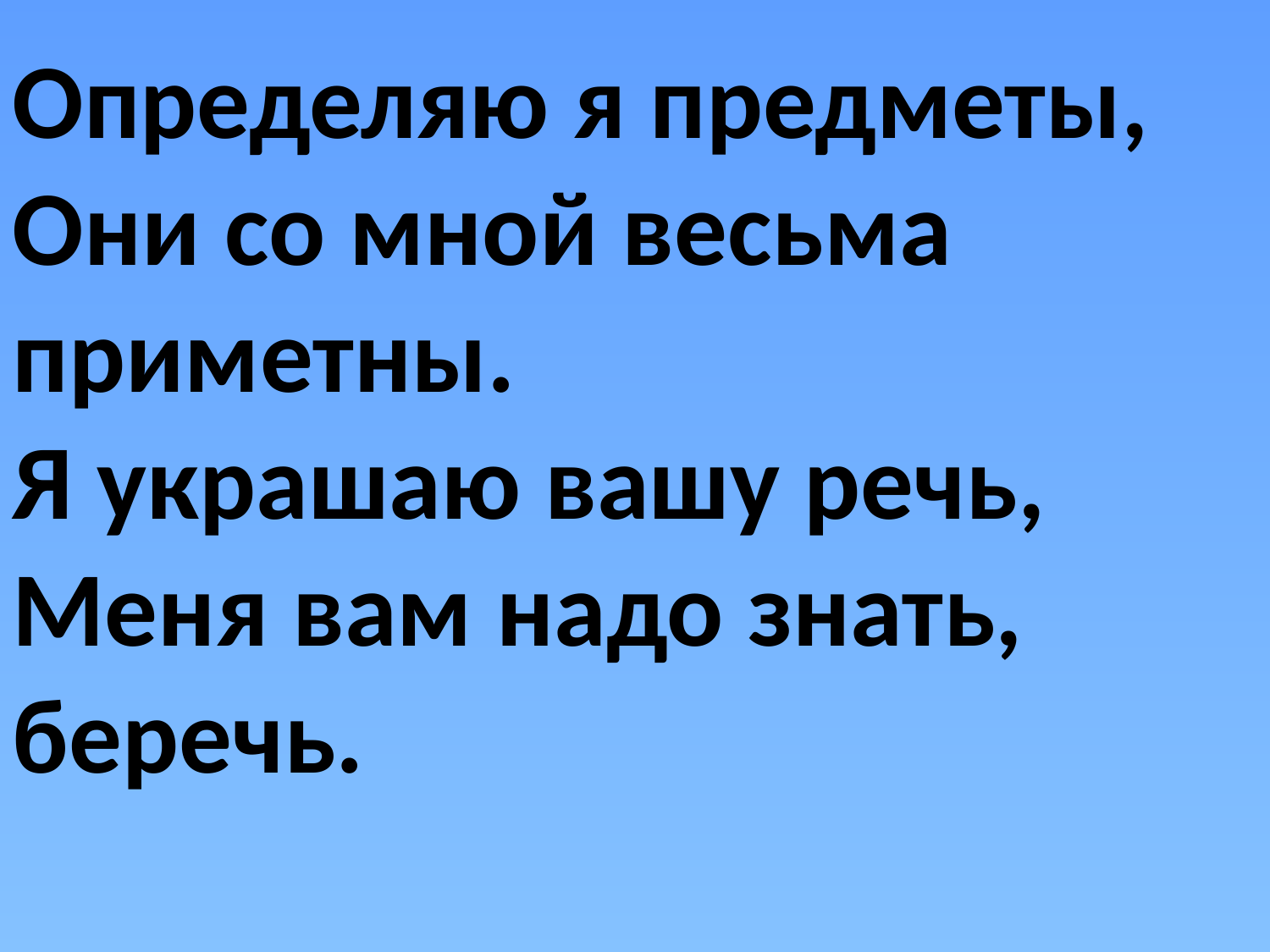

Определяю я предметы,
Они со мной весьма приметны.
Я украшаю вашу речь,
Меня вам надо знать, беречь.